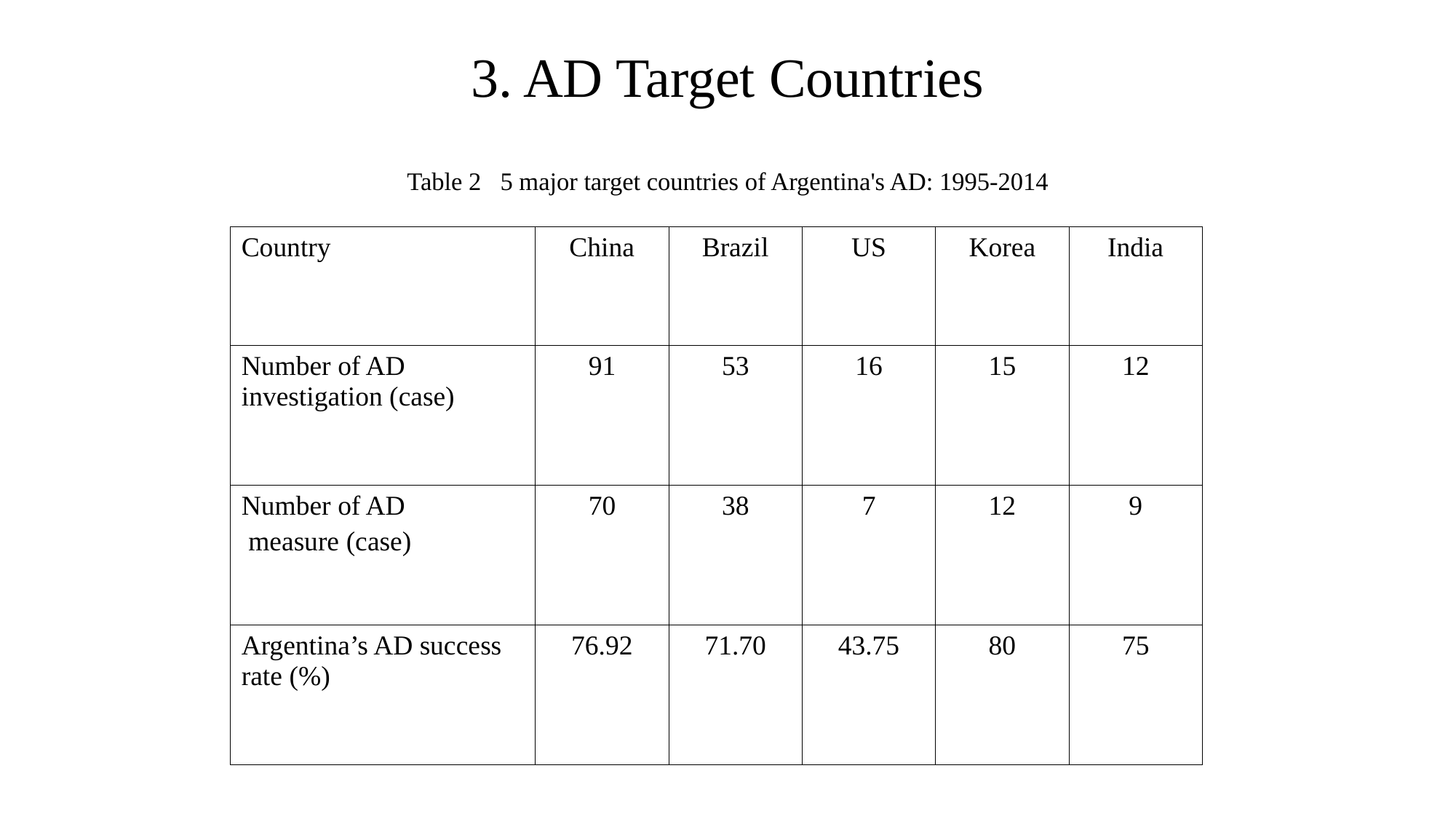

# 3. AD Target Countries Table 2   5 major target countries of Argentina's AD: 1995-2014
| Country | China | Brazil | US | Korea | India |
| --- | --- | --- | --- | --- | --- |
| Number of AD investigation (case) | 91 | 53 | 16 | 15 | 12 |
| Number of AD measure (case) | 70 | 38 | 7 | 12 | 9 |
| Argentina’s AD success rate (%) | 76.92 | 71.70 | 43.75 | 80 | 75 |